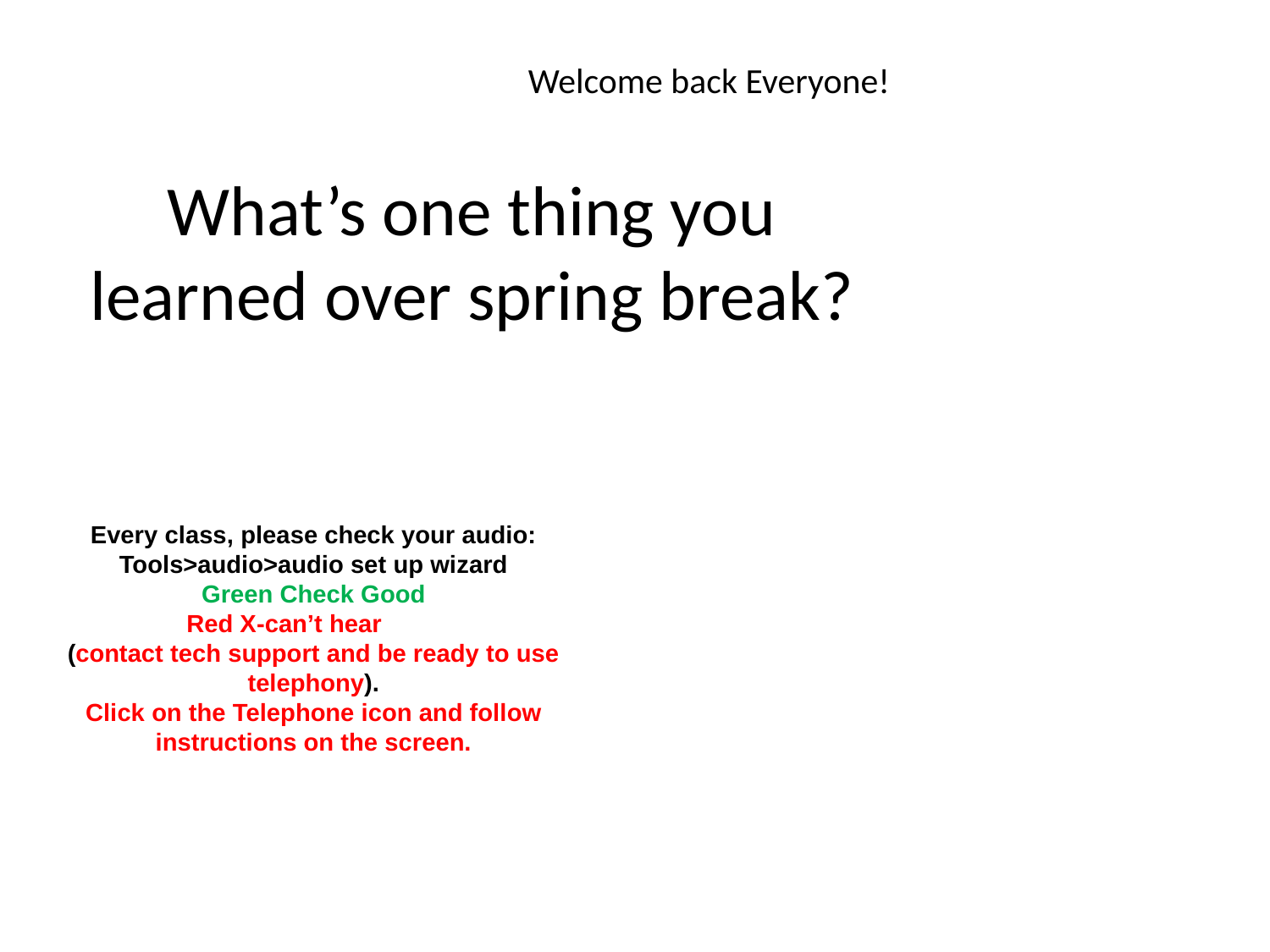

# Welcome back Everyone!
What’s one thing you learned over spring break?
Every class, please check your audio: Tools>audio>audio set up wizard
Green Check Good
Red X-can’t hear
(contact tech support and be ready to use telephony).
Click on the Telephone icon and follow instructions on the screen.